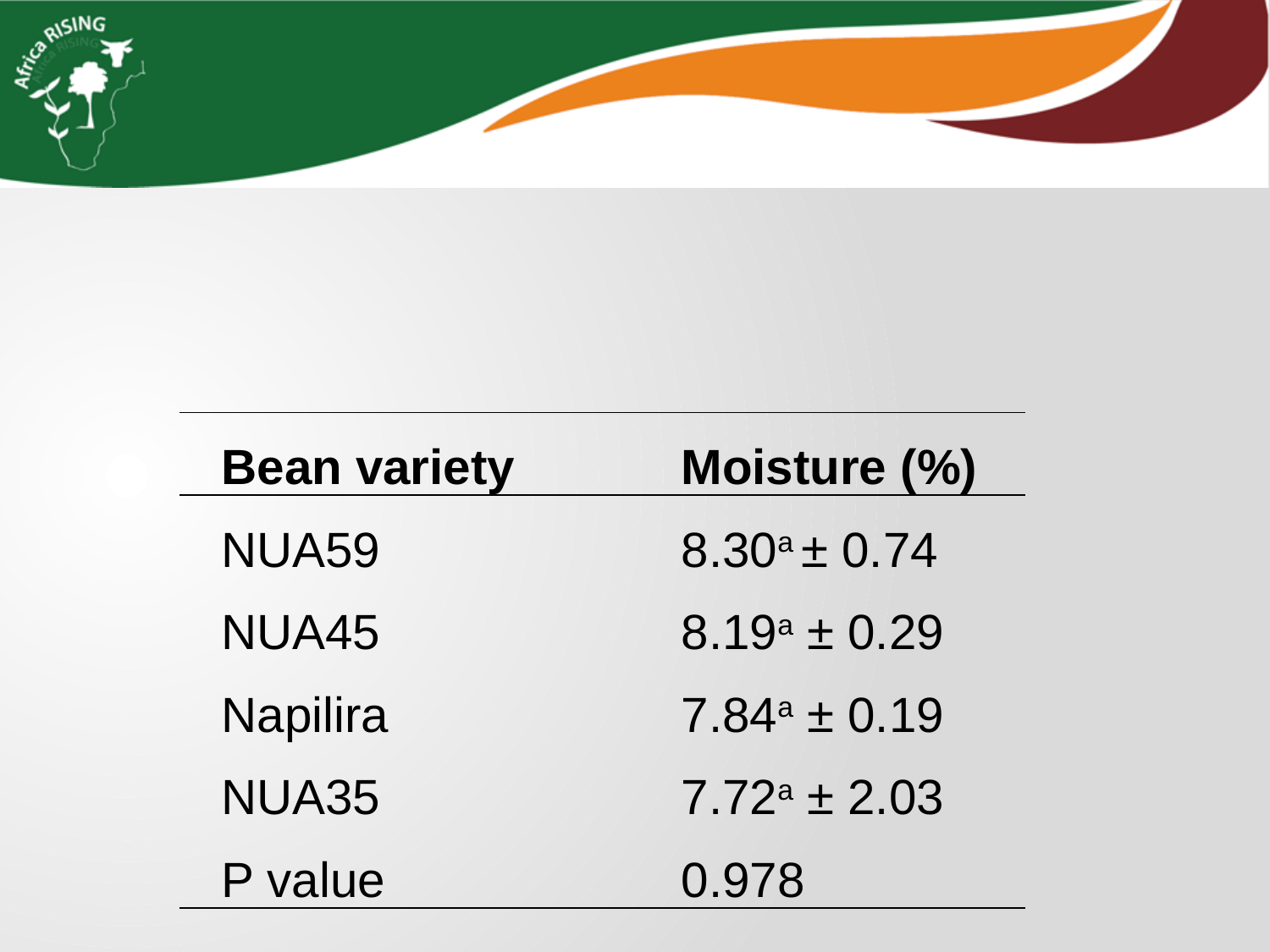

# Moisture content of dry beans
| Bean variety | Moisture (%) |
| --- | --- |
| NUA59 | 8.30a ± 0.74 |
| NUA45 | 8.19a ± 0.29 |
| Napilira | 7.84a ± 0.19 |
| NUA35 | 7.72a ± 2.03 |
| P value | 0.978 |